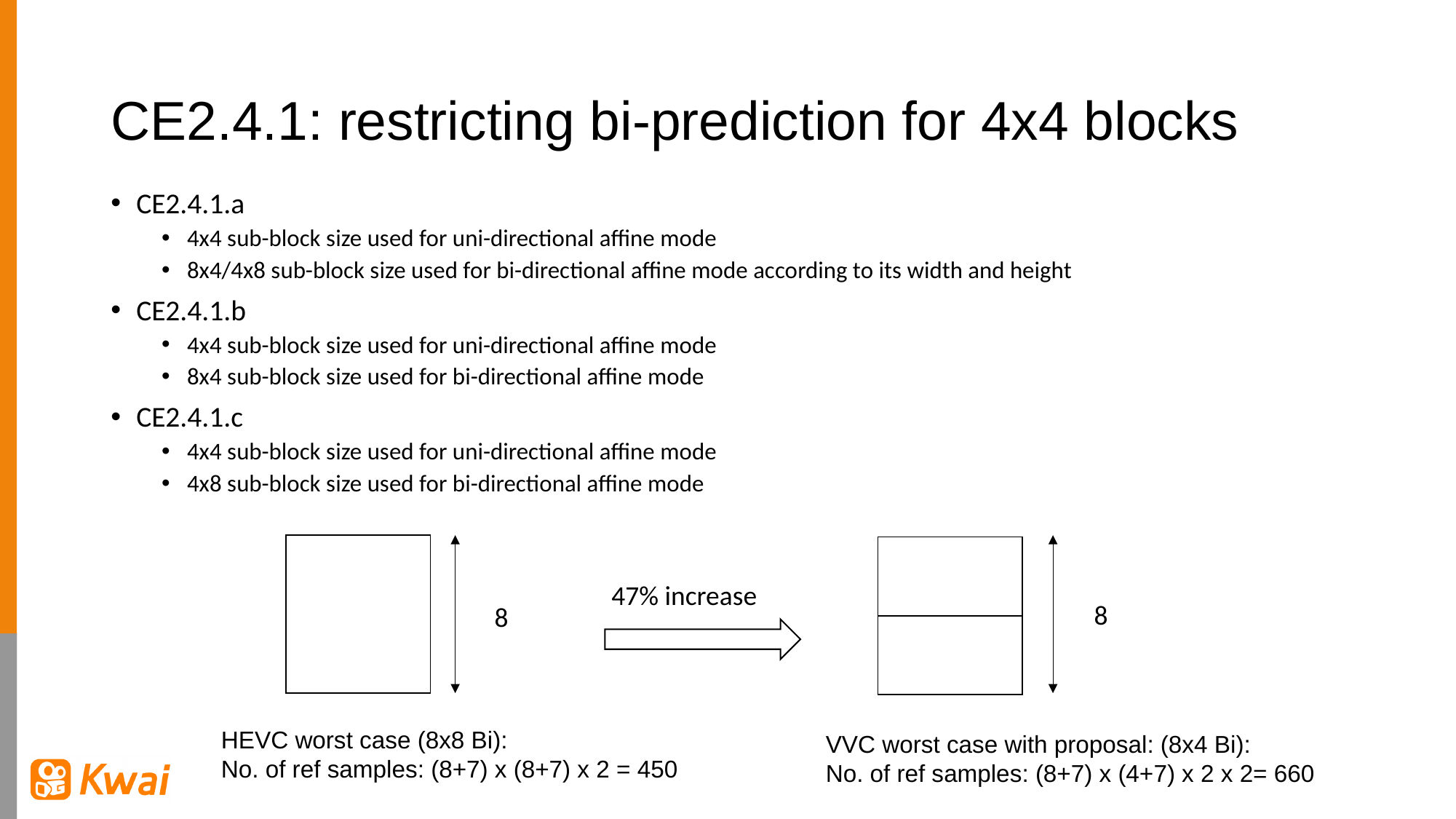

# CE2.4.1: restricting bi-prediction for 4x4 blocks
CE2.4.1.a
4x4 sub-block size used for uni-directional affine mode
8x4/4x8 sub-block size used for bi-directional affine mode according to its width and height
CE2.4.1.b
4x4 sub-block size used for uni-directional affine mode
8x4 sub-block size used for bi-directional affine mode
CE2.4.1.c
4x4 sub-block size used for uni-directional affine mode
4x8 sub-block size used for bi-directional affine mode

|  |  |
| --- | --- |
|  |  |
|  |  |
| --- | --- |
|  |  |

47% increase
8
8

HEVC worst case (8x8 Bi):
No. of ref samples: (8+7) x (8+7) x 2 = 450
VVC worst case with proposal: (8x4 Bi):
No. of ref samples: (8+7) x (4+7) x 2 x 2= 660